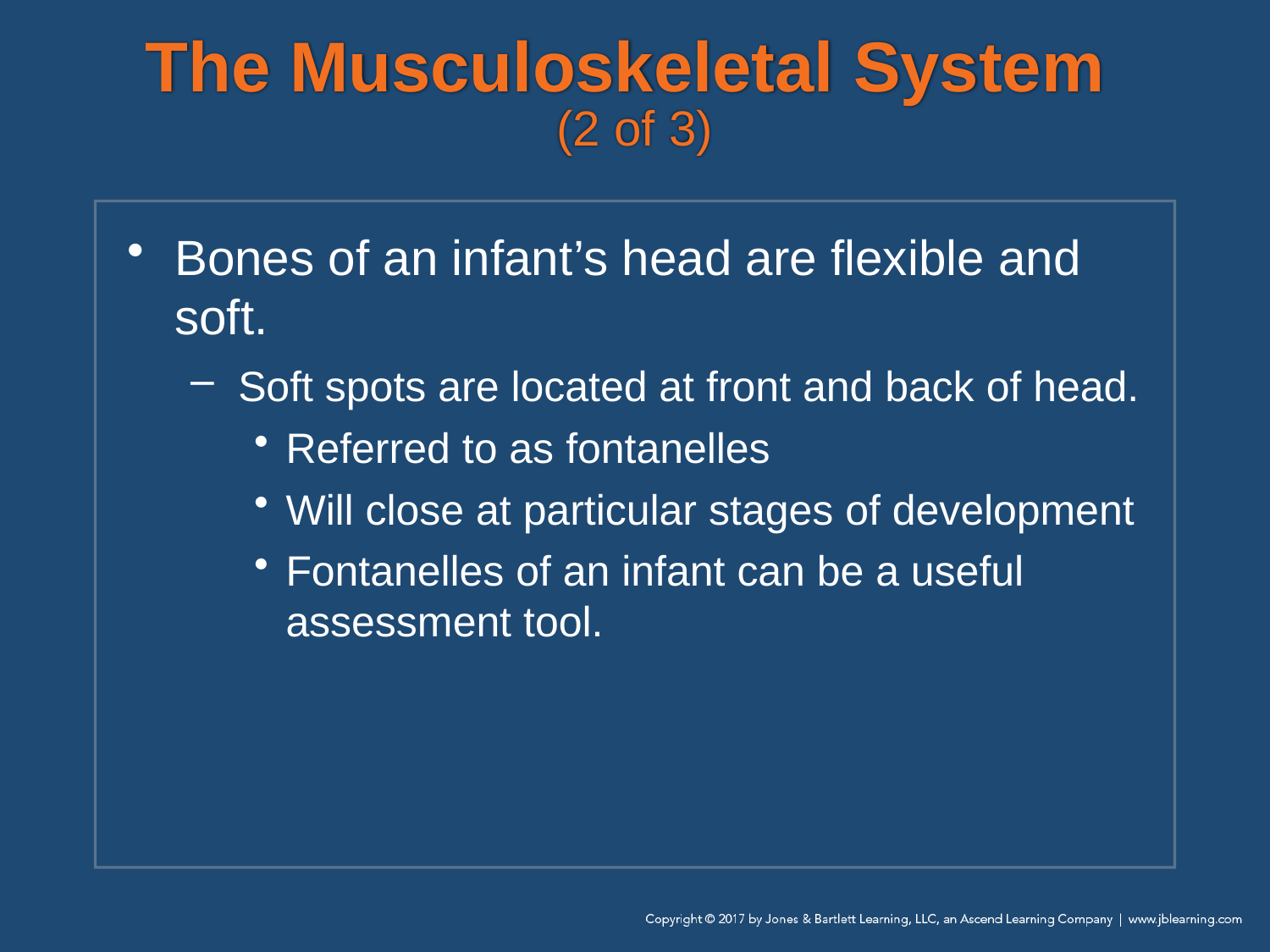

# The Musculoskeletal System (2 of 3)
Bones of an infant’s head are flexible and soft.
Soft spots are located at front and back of head.
Referred to as fontanelles
Will close at particular stages of development
Fontanelles of an infant can be a useful assessment tool.